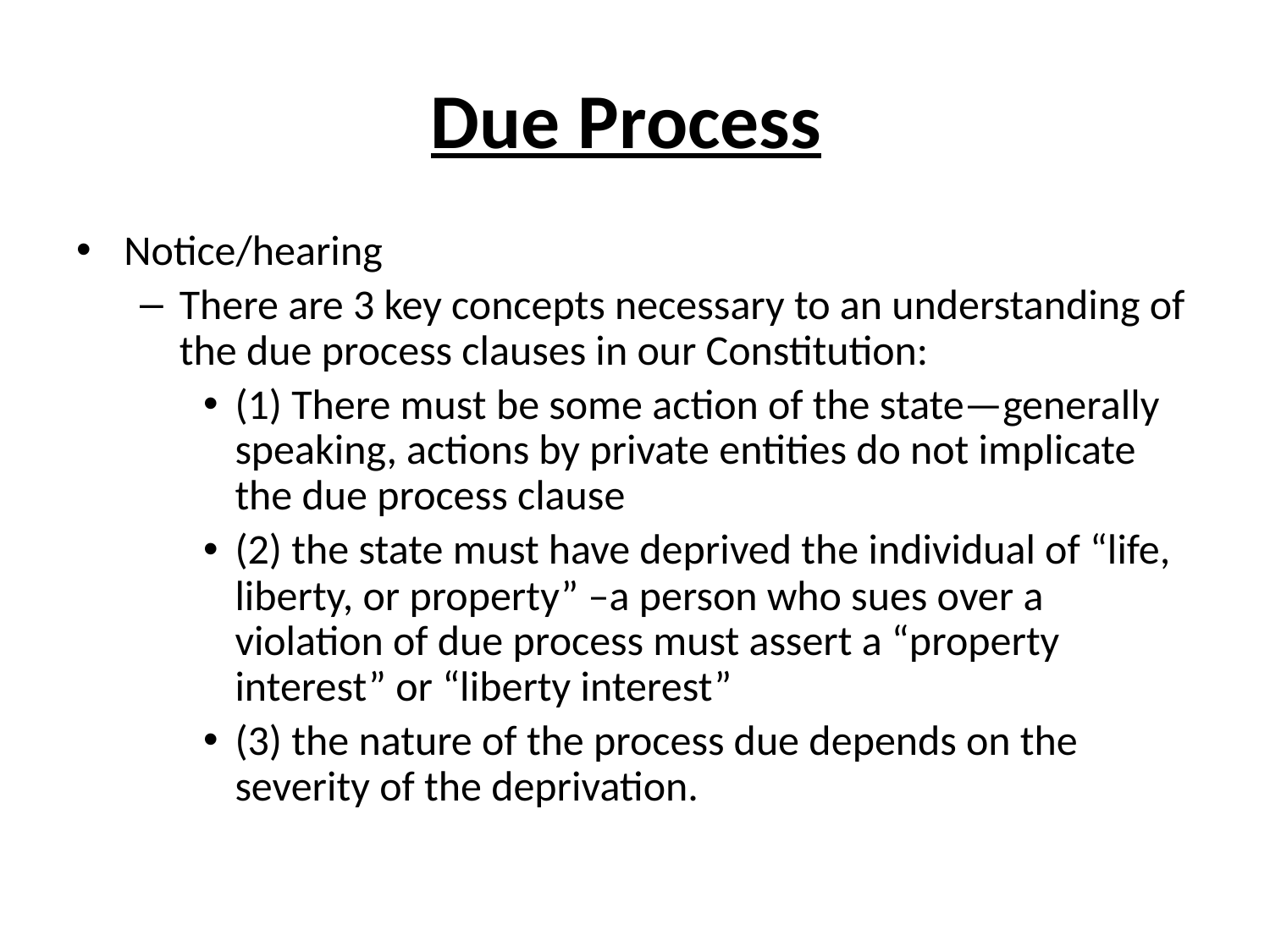

# Due Process
Notice/hearing
There are 3 key concepts necessary to an understanding of the due process clauses in our Constitution:
(1) There must be some action of the state—generally speaking, actions by private entities do not implicate the due process clause
(2) the state must have deprived the individual of “life, liberty, or property” –a person who sues over a violation of due process must assert a “property interest” or “liberty interest”
(3) the nature of the process due depends on the severity of the deprivation.